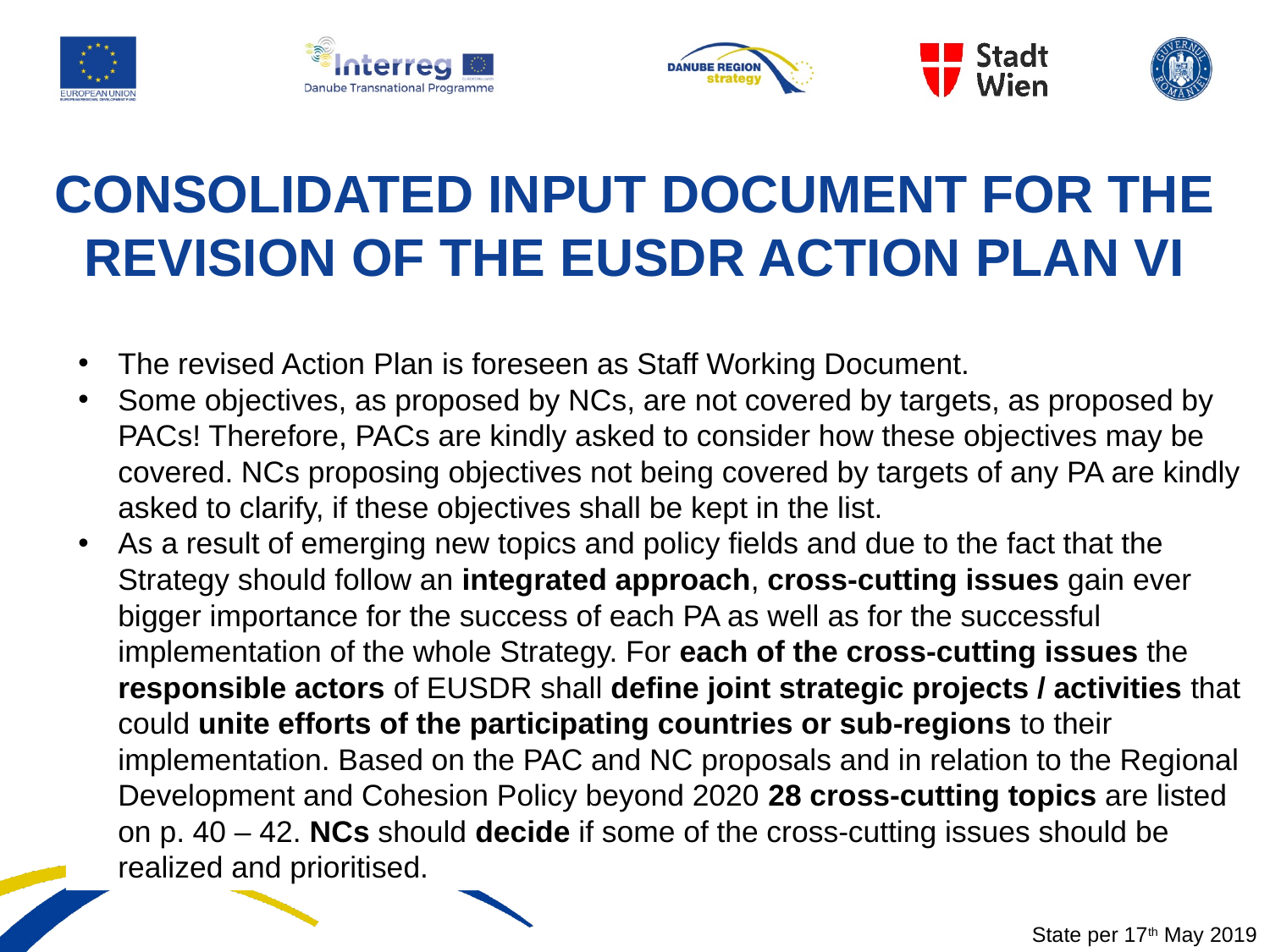

CONSOLIDATED INPUT DOCUMENT FOR THE REVISION OF THE EUSDR ACTION PLAN VI
The revised Action Plan is foreseen as Staff Working Document.
Some objectives, as proposed by NCs, are not covered by targets, as proposed by PACs! Therefore, PACs are kindly asked to consider how these objectives may be covered. NCs proposing objectives not being covered by targets of any PA are kindly asked to clarify, if these objectives shall be kept in the list.
As a result of emerging new topics and policy fields and due to the fact that the Strategy should follow an integrated approach, cross-cutting issues gain ever bigger importance for the success of each PA as well as for the successful implementation of the whole Strategy. For each of the cross-cutting issues the responsible actors of EUSDR shall define joint strategic projects / activities that could unite efforts of the participating countries or sub-regions to their implementation. Based on the PAC and NC proposals and in relation to the Regional Development and Cohesion Policy beyond 2020 28 cross-cutting topics are listed on p. 40 – 42. NCs should decide if some of the cross-cutting issues should be realized and prioritised.

State per 17th May 2019